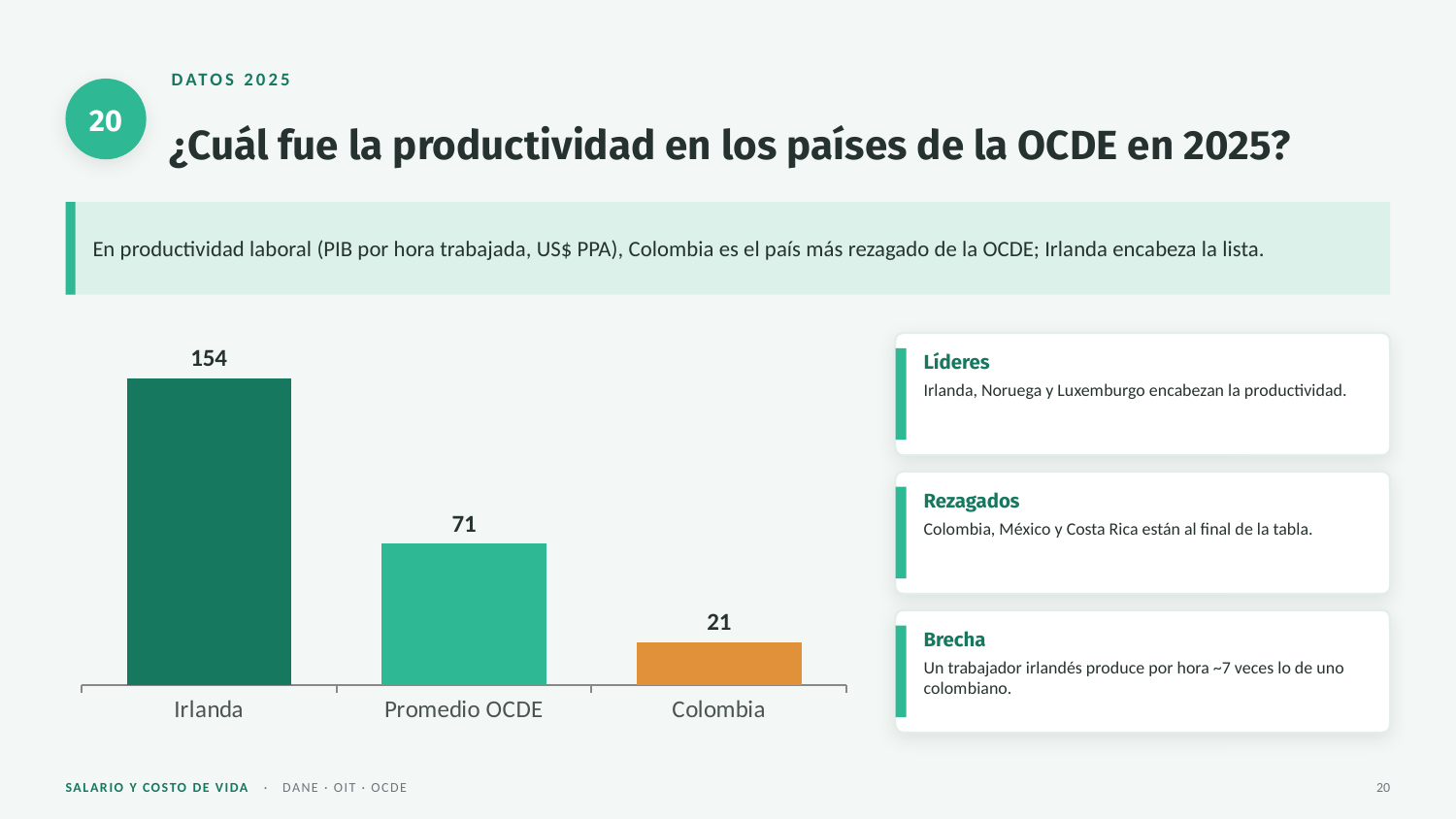

DATOS 2025

20
¿Cuál fue la productividad en los países de la OCDE en 2025?

En productividad laboral (PIB por hora trabajada, US$ PPA), Colombia es el país más rezagado de la OCDE; Irlanda encabeza la lista.

### Chart

| Category | US$ por hora trabajada |
|---|---|
| Irlanda | 153.6 |
| Promedio OCDE | 70.6 |
| Colombia | 21.35 |
Líderes

Irlanda, Noruega y Luxemburgo encabezan la productividad.

Rezagados

Colombia, México y Costa Rica están al final de la tabla.

Brecha

Un trabajador irlandés produce por hora ~7 veces lo de uno colombiano.
SALARIO Y COSTO DE VIDA   ·   DANE · OIT · OCDE
20